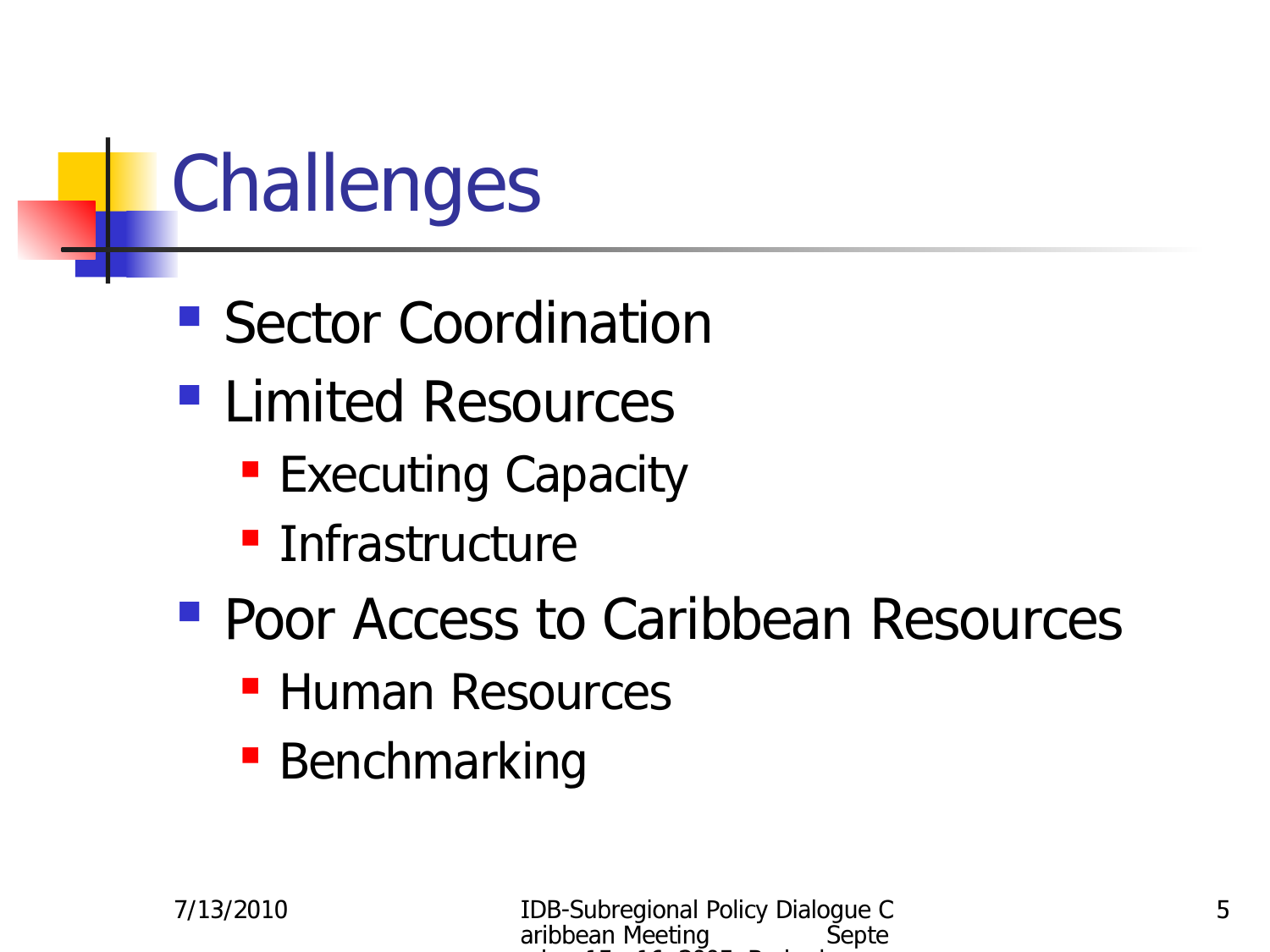

# Challenges
Sector Coordination
Limited Resources
Executing Capacity
Infrastructure
Poor Access to Caribbean Resources
Human Resources
Benchmarking
7/13/2010
IDB-Subregional Policy Dialogue Caribbean Meeting               September 15 - 16, 2005, Barbados
5